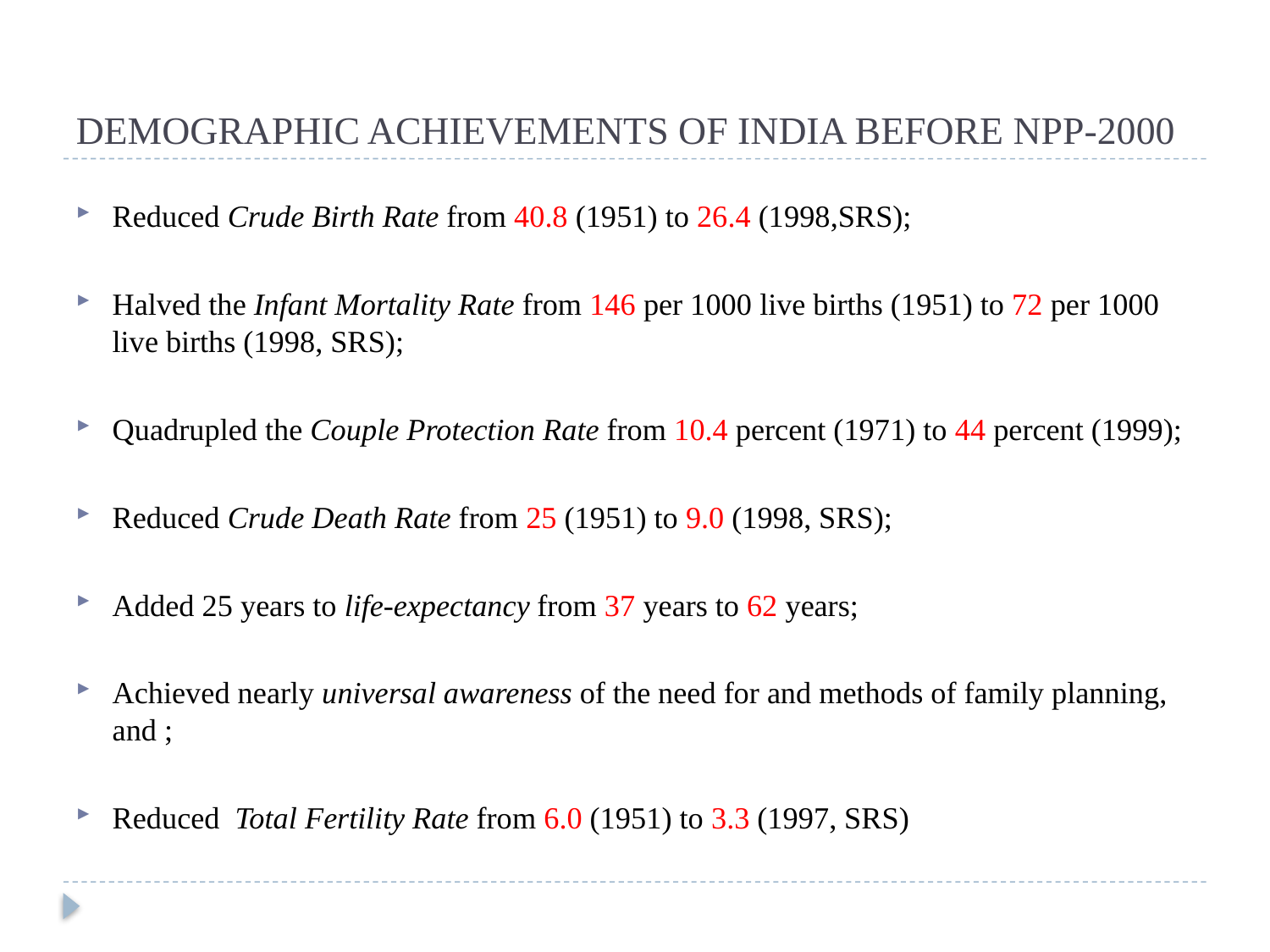

# DEMOGRAPHIC ACHIEVEMENTS OF INDIA BEFORE NPP-2000
Reduced Crude Birth Rate from 40.8 (1951) to 26.4 (1998,SRS);

Halved the Infant Mortality Rate from 146 per 1000 live births (1951) to 72 per 1000 live births (1998, SRS);

Quadrupled the Couple Protection Rate from 10.4 percent (1971) to 44 percent (1999);

Reduced Crude Death Rate from 25 (1951) to 9.0 (1998, SRS);

Added 25 years to life-expectancy from 37 years to 62 years;

Achieved nearly universal awareness of the need for and methods of family planning, and ;

Reduced  Total Fertility Rate from 6.0 (1951) to 3.3 (1997, SRS)